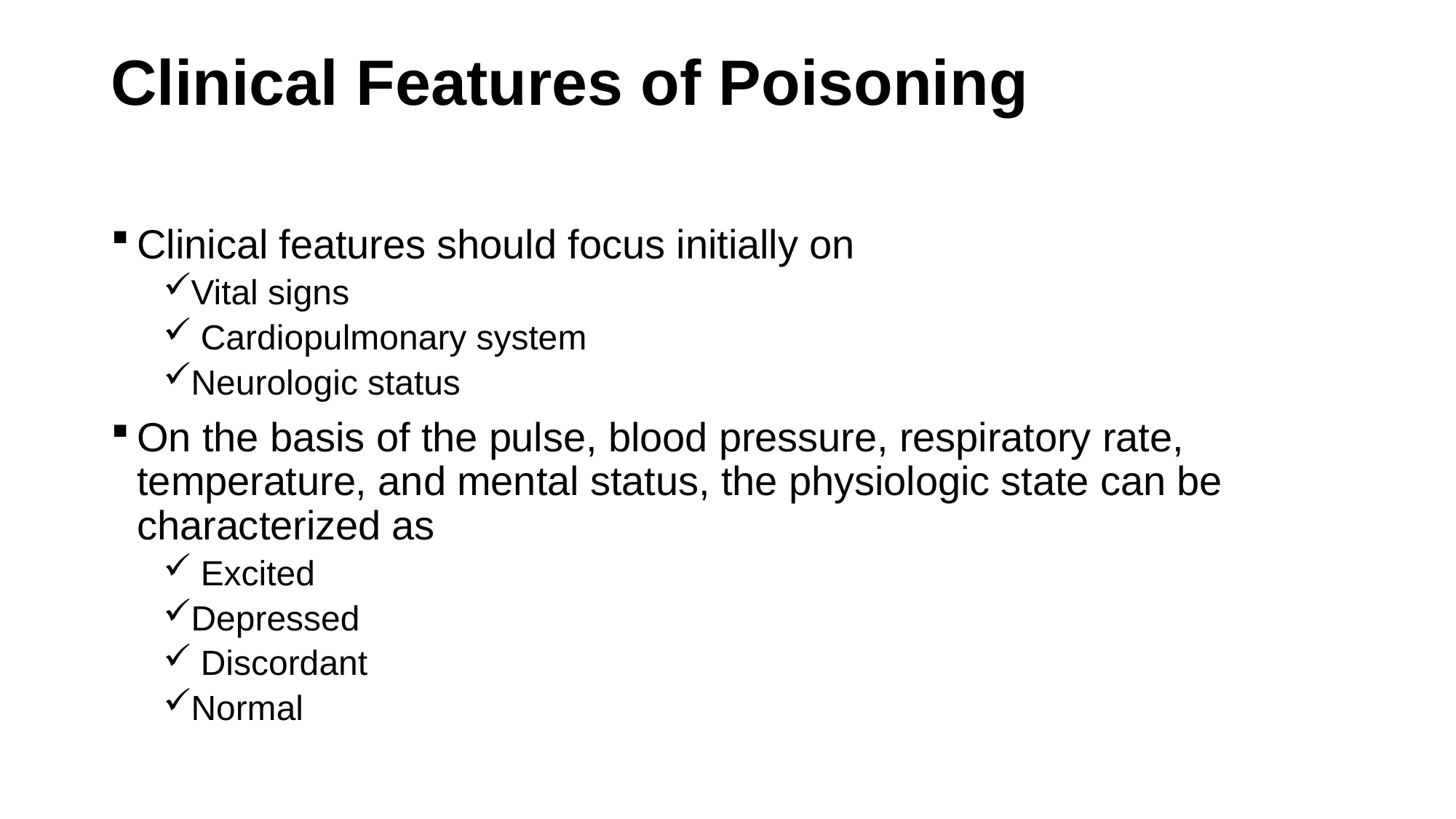

# Clinical Features of Poisoning
Clinical features should focus initially on
Vital signs
 Cardiopulmonary system
Neurologic status
On the basis of the pulse, blood pressure, respiratory rate, temperature, and mental status, the physiologic state can be characterized as
 Excited
Depressed
 Discordant
Normal